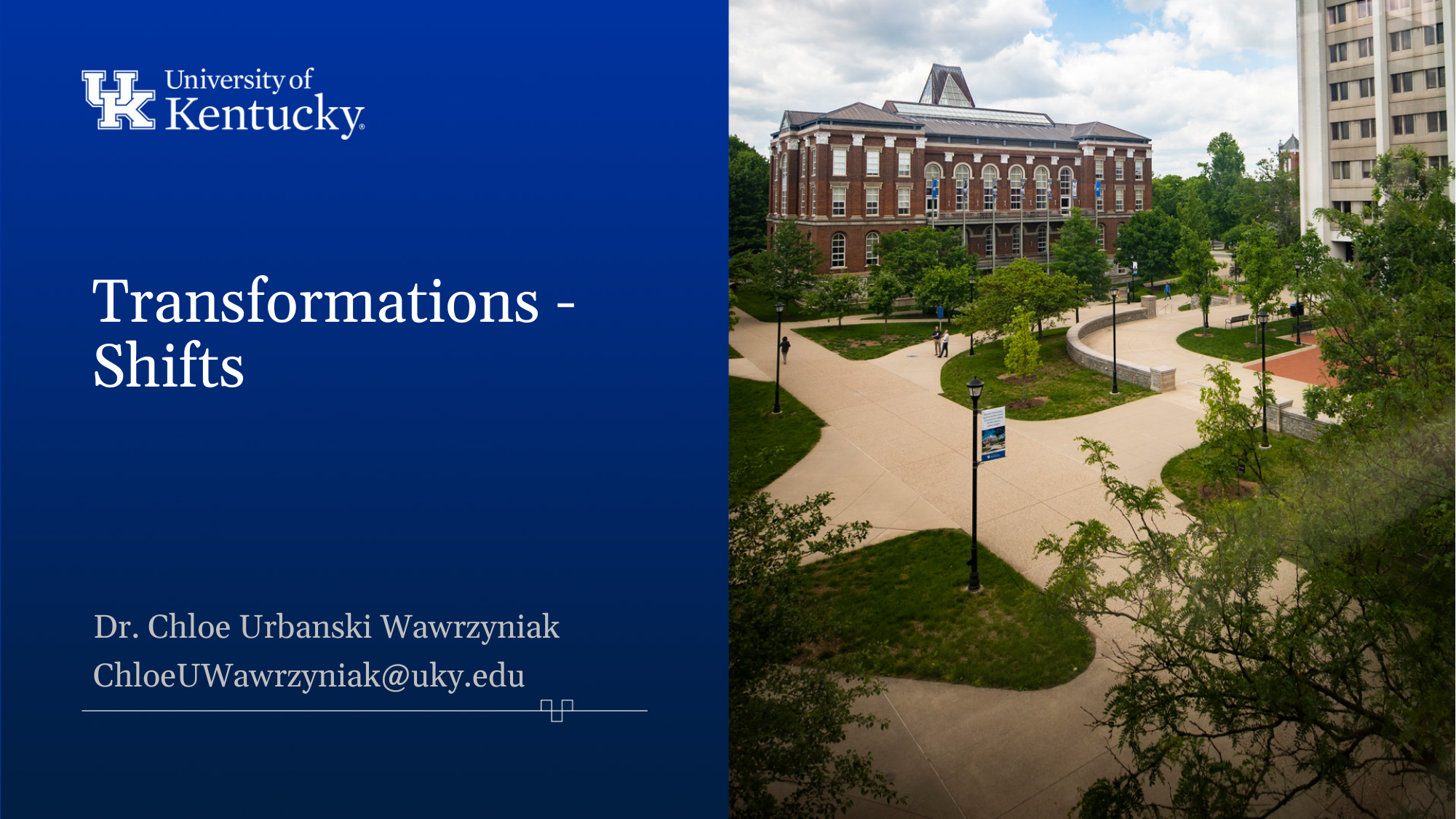

# Transformations - Shifts
Dr. Chloe Urbanski Wawrzyniak
ChloeUWawrzyniak@uky.edu